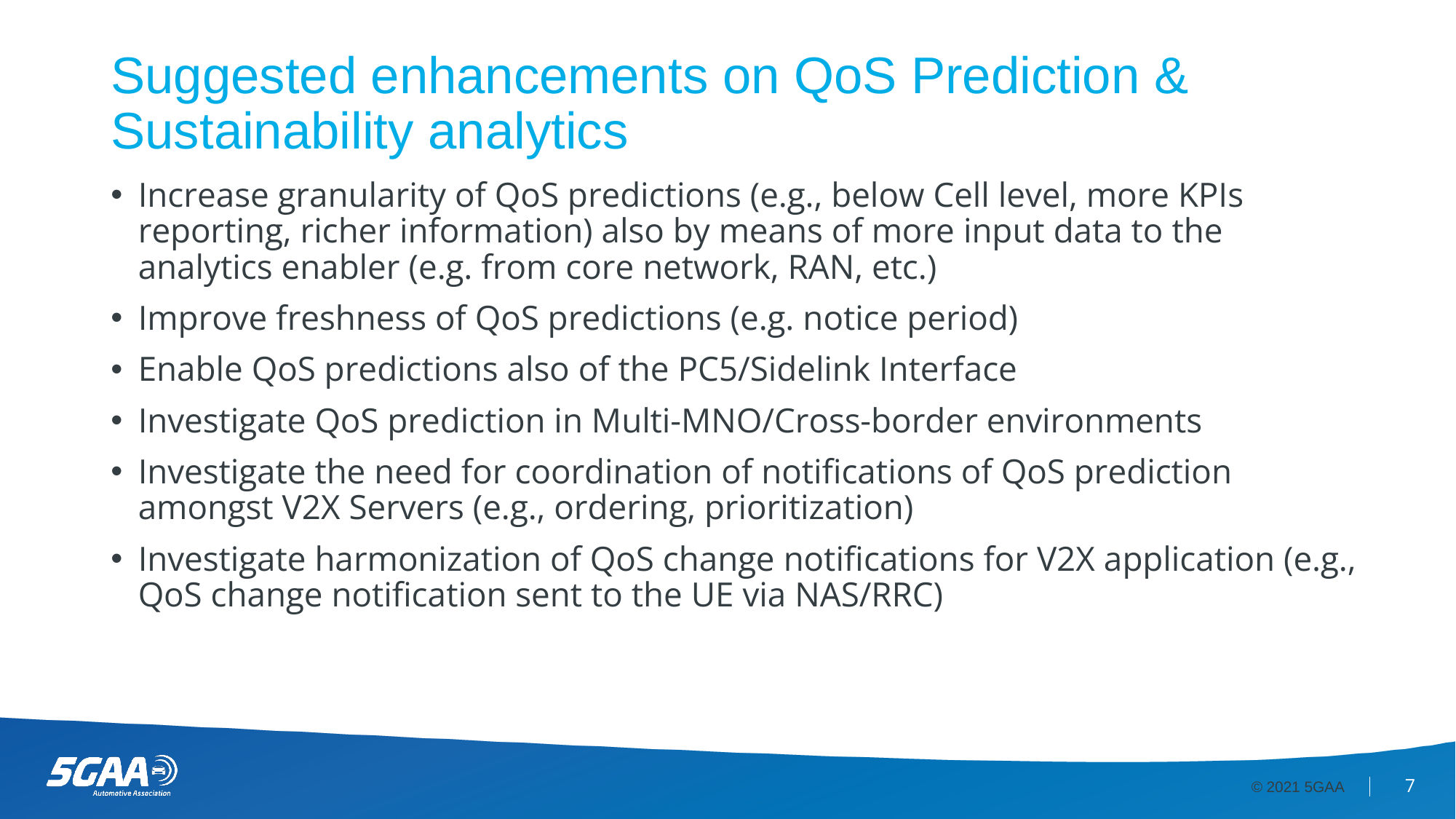

# Suggested enhancements on QoS Prediction & Sustainability analytics
Increase granularity of QoS predictions (e.g., below Cell level, more KPIs reporting, richer information) also by means of more input data to the analytics enabler (e.g. from core network, RAN, etc.)
Improve freshness of QoS predictions (e.g. notice period)
Enable QoS predictions also of the PC5/Sidelink Interface
Investigate QoS prediction in Multi-MNO/Cross-border environments
Investigate the need for coordination of notifications of QoS prediction amongst V2X Servers (e.g., ordering, prioritization)
Investigate harmonization of QoS change notifications for V2X application (e.g., QoS change notification sent to the UE via NAS/RRC)